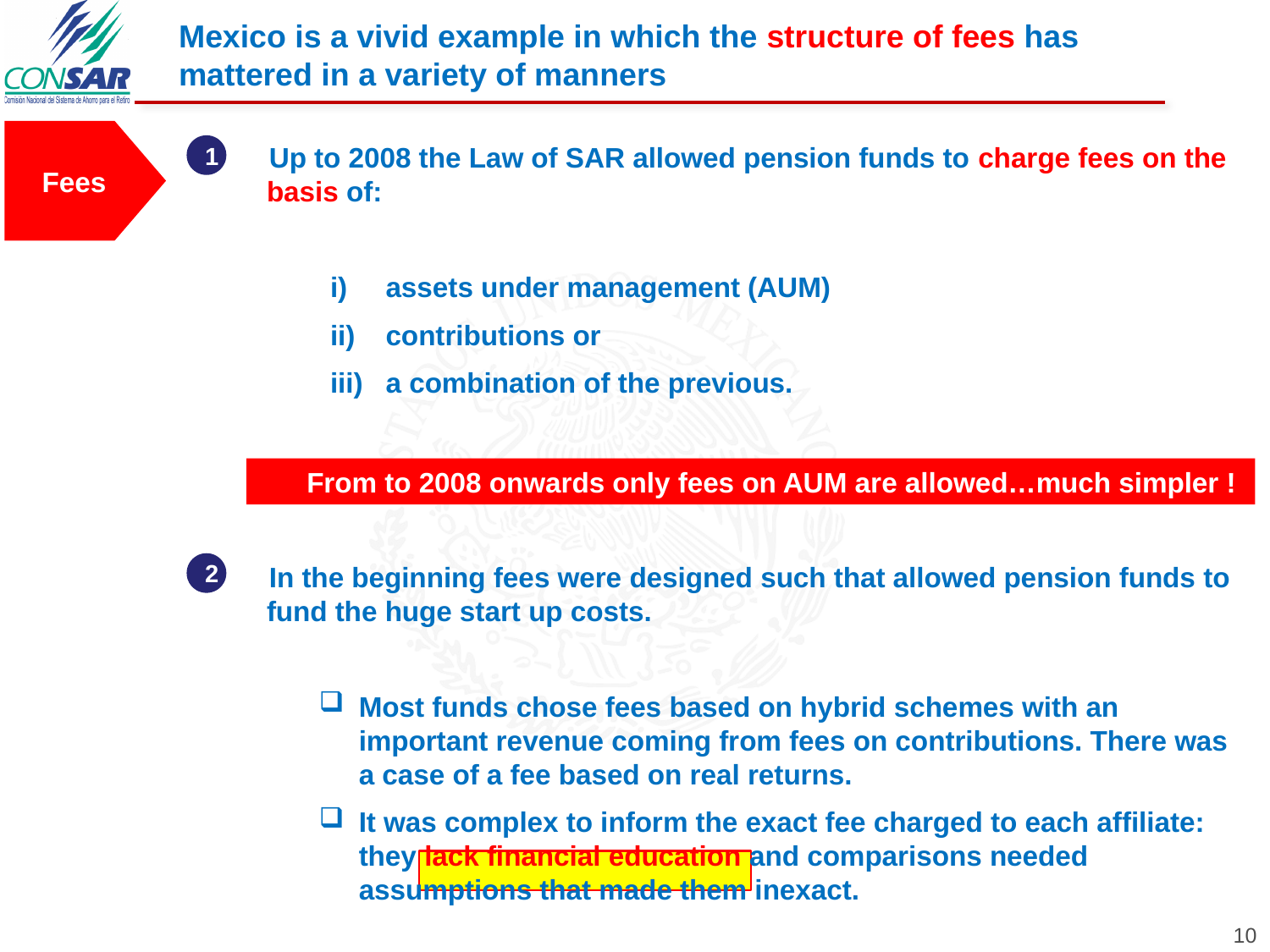

Mexico is a vivid example in which the structure of fees has mattered in a variety of manners
Fees
Up to 2008 the Law of SAR allowed pension funds to charge fees on the basis of:

assets under management (AUM)
contributions or
a combination of the previous.

1
Facts
From to 2008 onwards only fees on AUM are allowed…much simpler !

In the beginning fees were designed such that allowed pension funds to fund the huge start up costs.

Most funds chose fees based on hybrid schemes with an important revenue coming from fees on contributions. There was a case of a fee based on real returns.
It was complex to inform the exact fee charged to each affiliate: they lack financial education and comparisons needed assumptions that made them inexact.
2

10